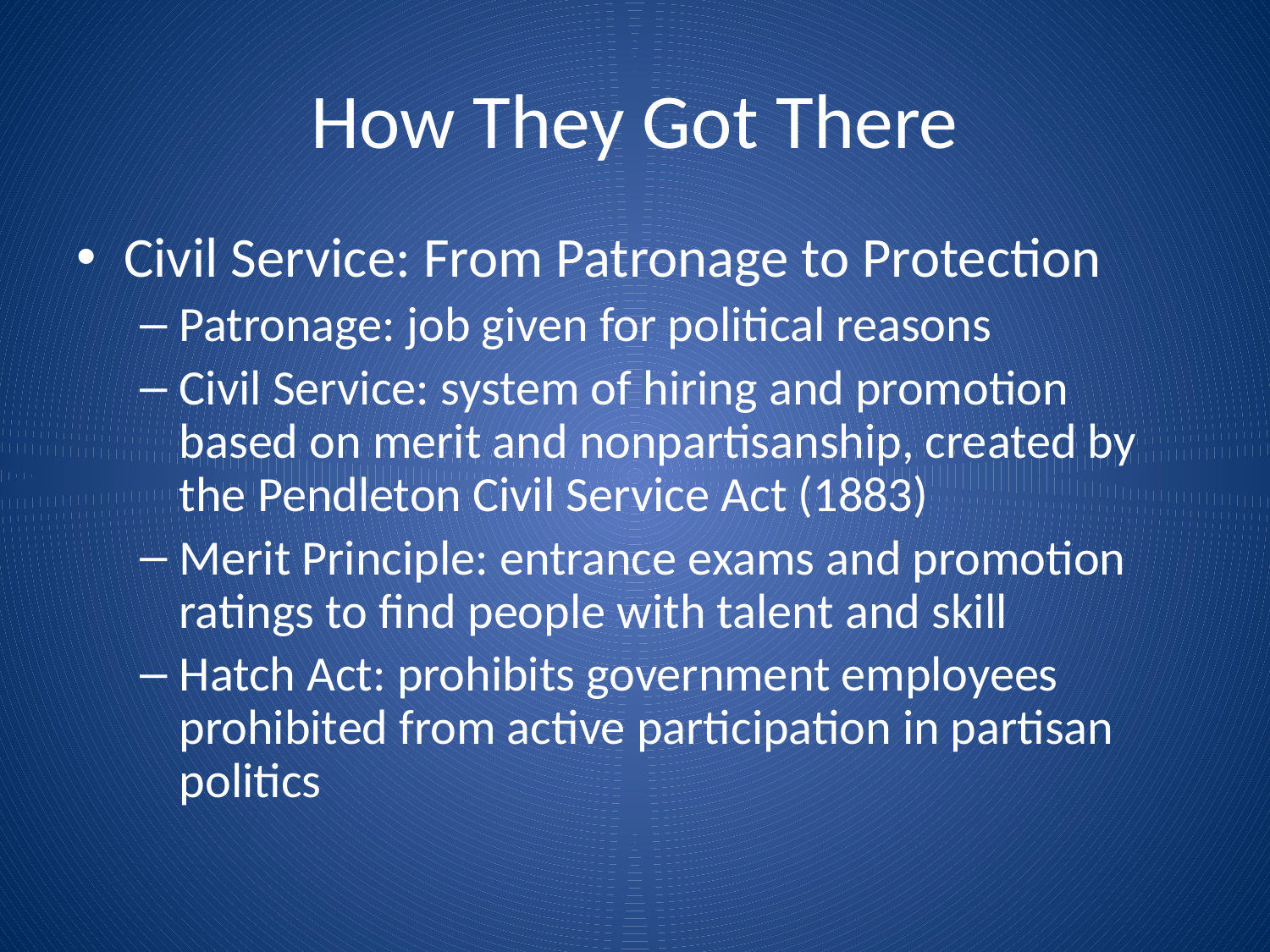

# How They Got There
Civil Service: From Patronage to Protection
Patronage: job given for political reasons
Civil Service: system of hiring and promotion based on merit and nonpartisanship, created by the Pendleton Civil Service Act (1883)
Merit Principle: entrance exams and promotion ratings to find people with talent and skill
Hatch Act: prohibits government employees prohibited from active participation in partisan politics